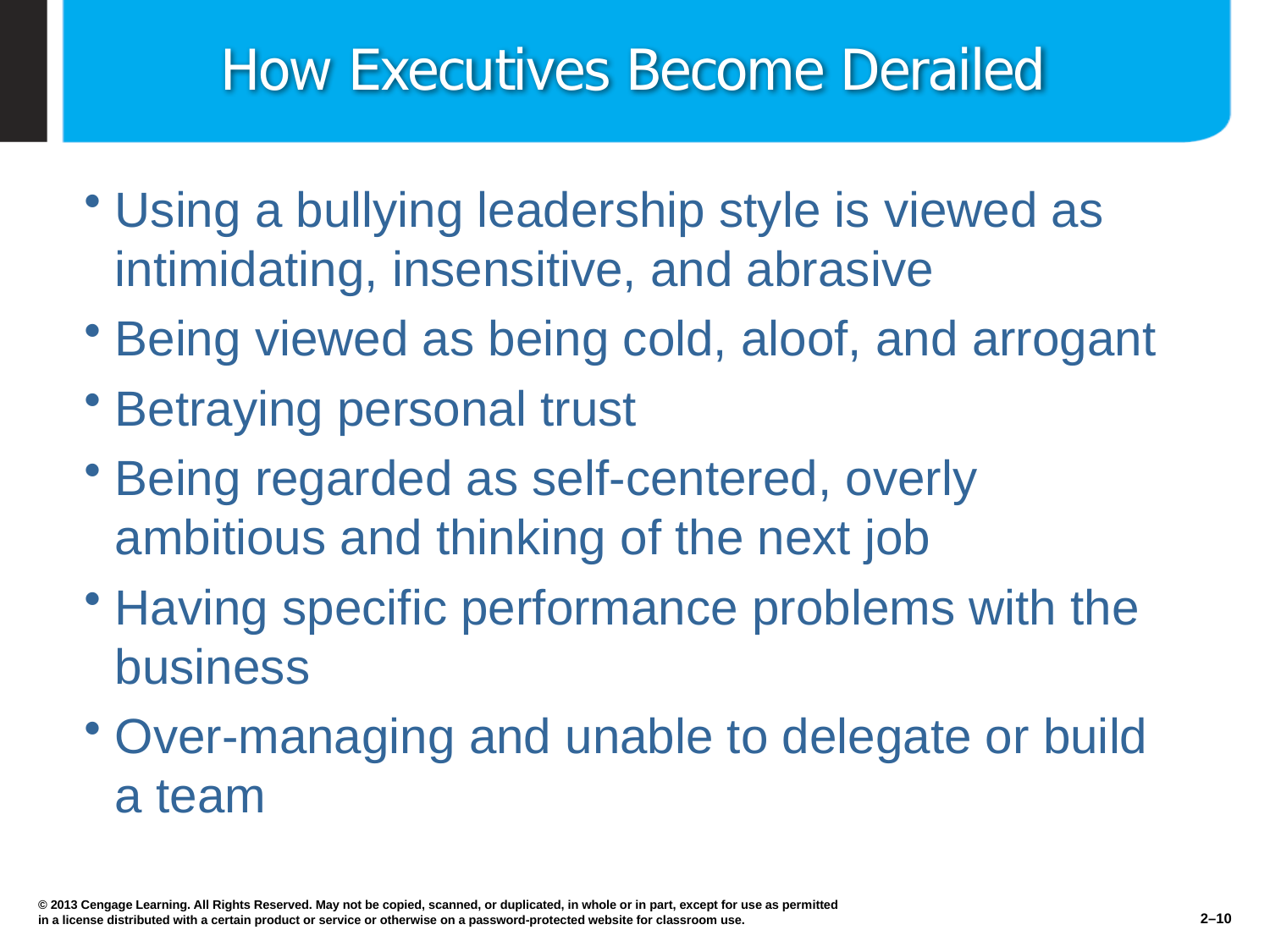

# How Executives Become Derailed
Using a bullying leadership style is viewed as intimidating, insensitive, and abrasive
Being viewed as being cold, aloof, and arrogant
Betraying personal trust
Being regarded as self-centered, overly ambitious and thinking of the next job
Having specific performance problems with the business
Over-managing and unable to delegate or build a team
© 2013 Cengage Learning. All Rights Reserved. May not be copied, scanned, or duplicated, in whole or in part, except for use as permitted in a license distributed with a certain product or service or otherwise on a password-protected website for classroom use.
2–10